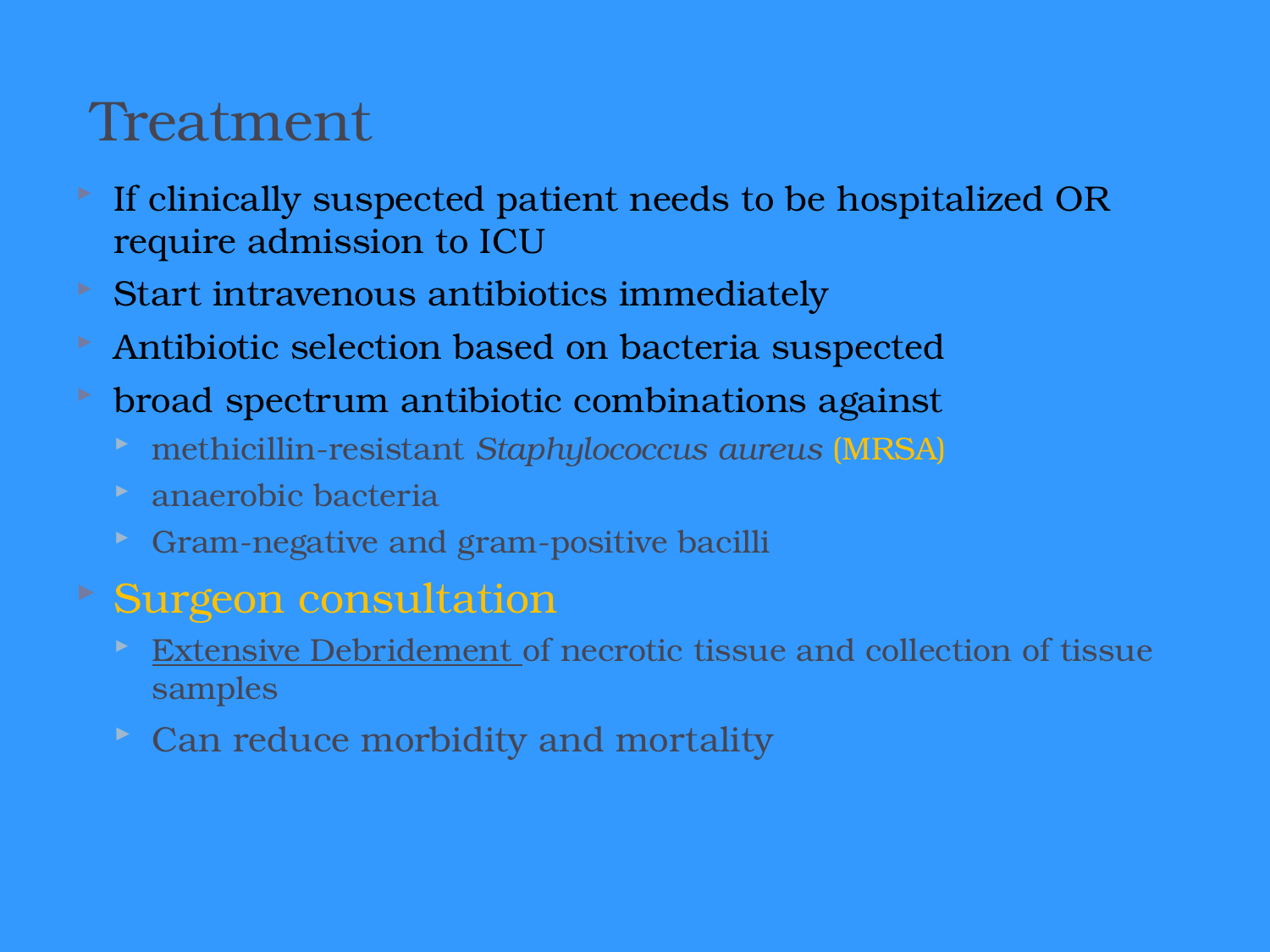

# Treatment
If clinically suspected patient needs to be hospitalized OR require admission to ICU
Start intravenous antibiotics immediately
Antibiotic selection based on bacteria suspected
broad spectrum antibiotic combinations against
methicillin-resistant Staphylococcus aureus (MRSA)
anaerobic bacteria
Gram-negative and gram-positive bacilli
Surgeon consultation
Extensive Debridement of necrotic tissue and collection of tissue samples
Can reduce morbidity and mortality

20